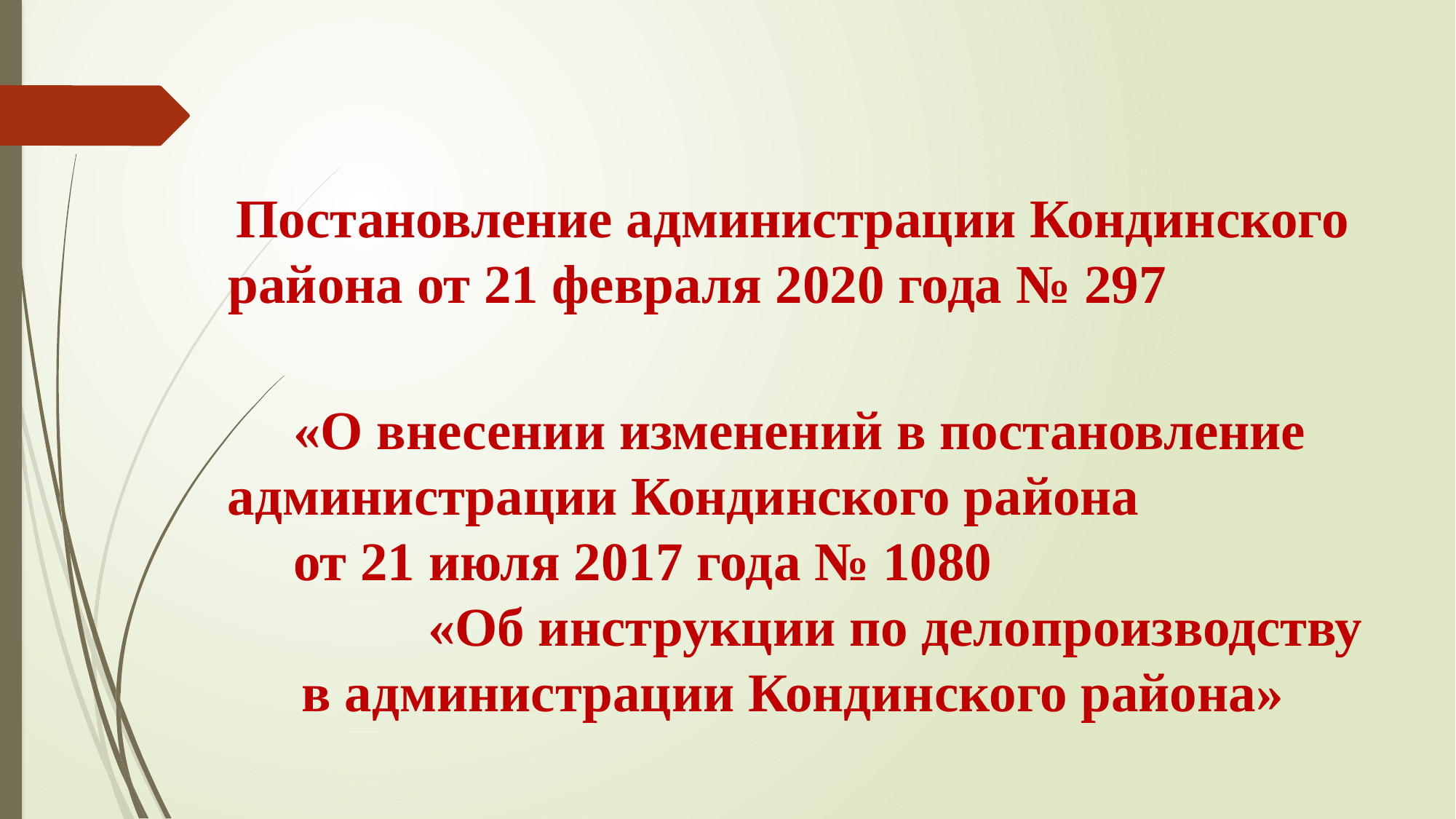

Постановление администрации Кондинского района от 21 февраля 2020 года № 297
 «О внесении изменений в постановление администрации Кондинского района                      от 21 июля 2017 года № 1080                                           «Об инструкции по делопроизводству в администрации Кондинского района»